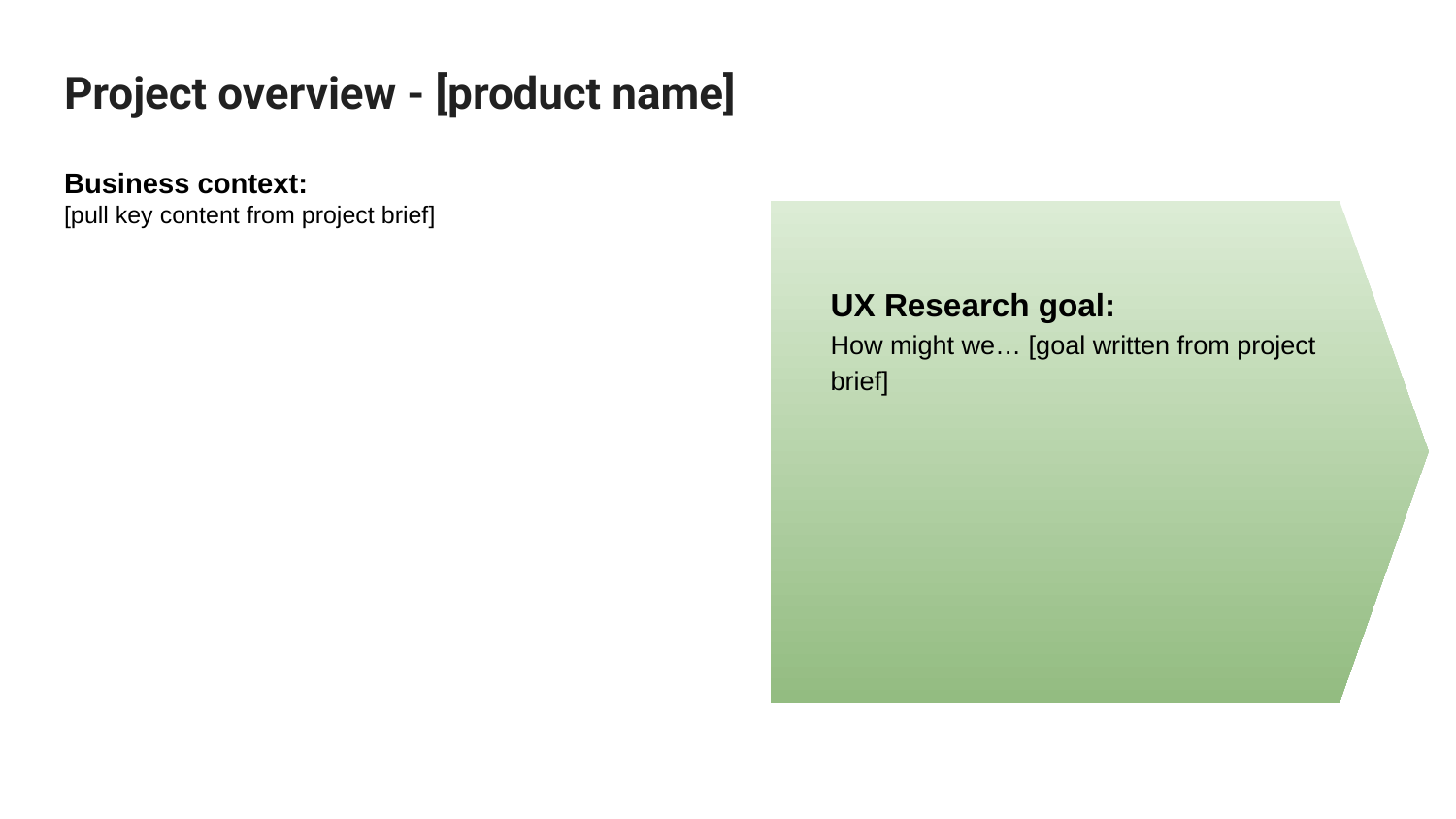

# Project overview - [product name]
Business context:
[pull key content from project brief]

UX Research goal:
How might we… [goal written from project brief]